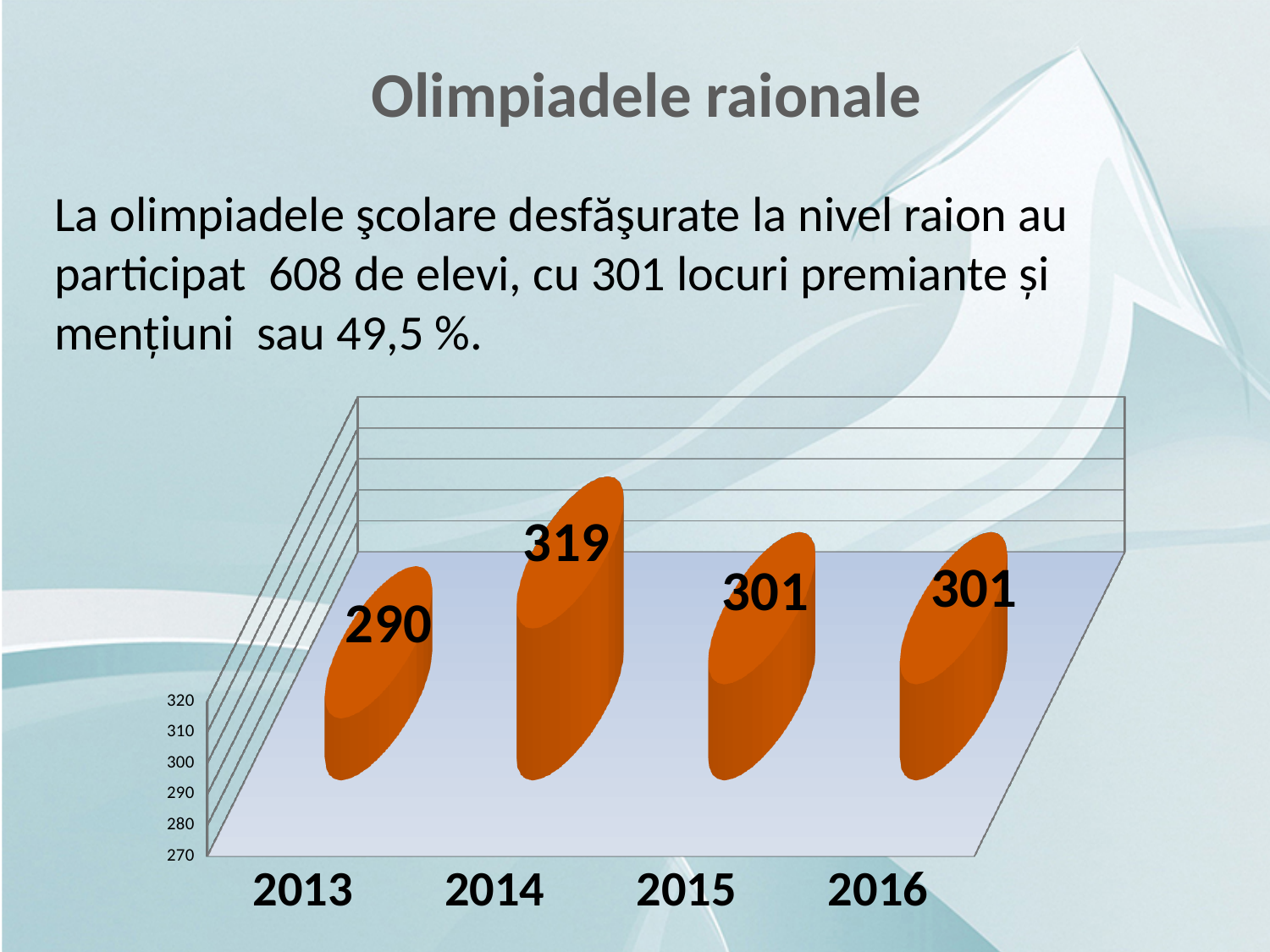

Olimpiadele raionale
La olimpiadele şcolare desfăşurate la nivel raion au participat  608 de elevi, cu 301 locuri premiante și  mențiuni  sau 49,5 %.

[unsupported chart]